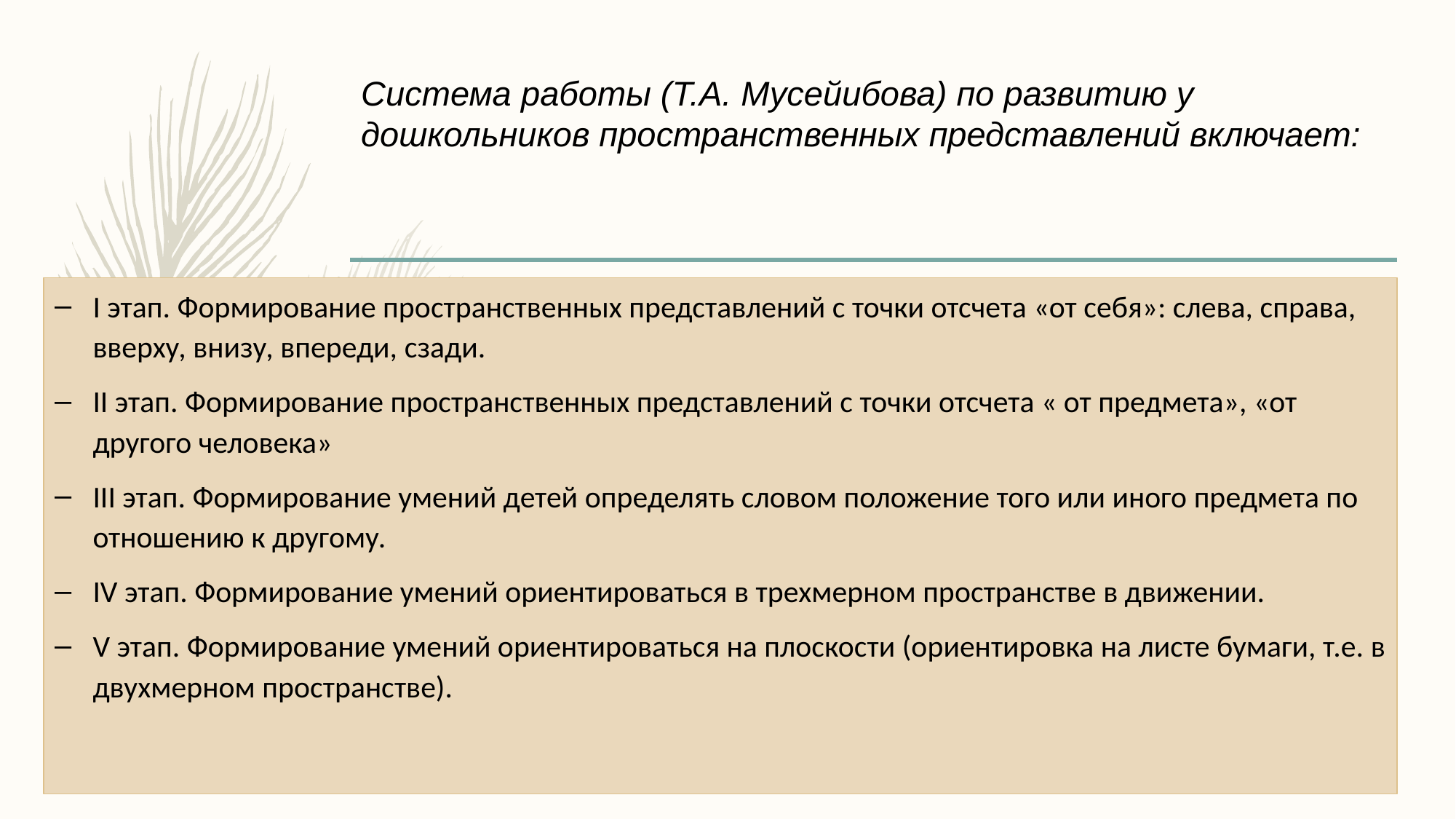

# Система работы (Т.А. Мусейибова) по развитию у дошкольников пространственных представлений включает:
I этап. Формирование пространственных представлений с точки отсчета «от себя»: слева, справа, вверху, внизу, впереди, сзади.
II этап. Формирование пространственных представлений с точки отсчета « от предмета», «от другого человека»
III этап. Формирование умений детей определять словом положение того или иного предмета по отношению к другому.
IV этап. Формирование умений ориентироваться в трехмерном пространстве в движении.
V этап. Формирование умений ориентироваться на плоскости (ориентировка на листе бумаги, т.е. в двухмерном пространстве).